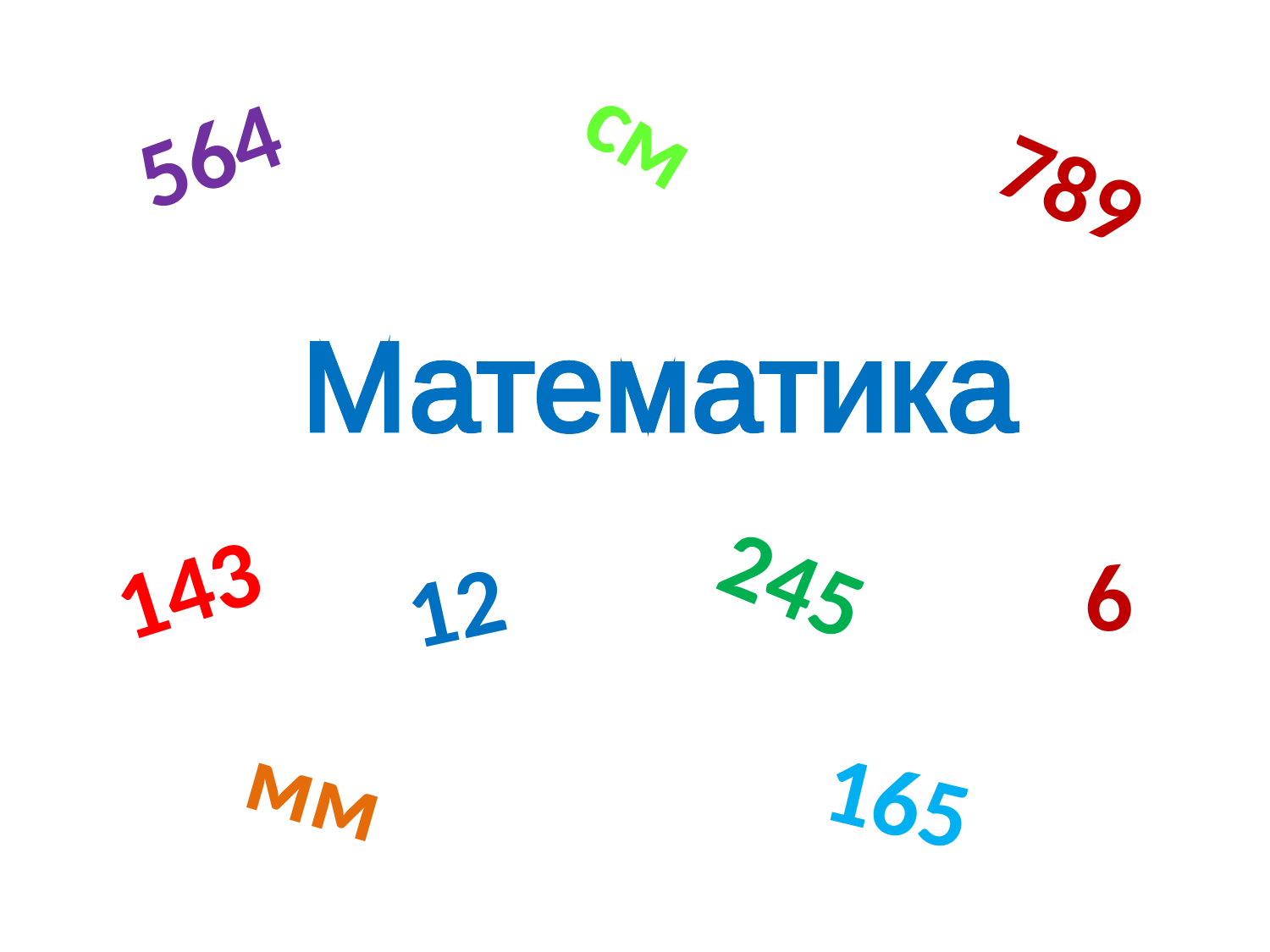

см
564
789
Математика
245
143
6
12
мм
165